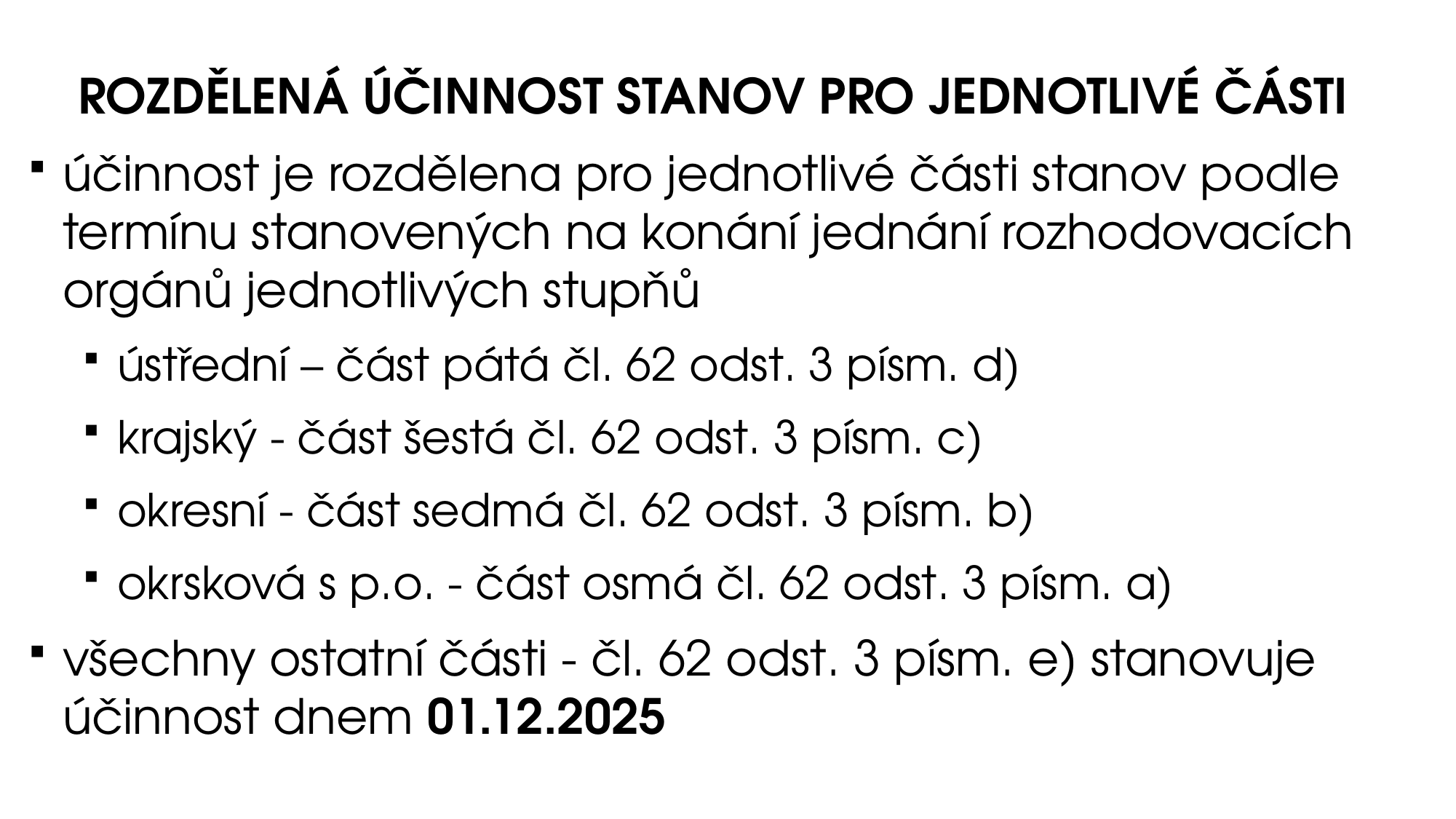

ROZDĚLENÁ ÚČINNOST STANOV PRO JEDNOTLIVÉ ČÁSTI
účinnost je rozdělena pro jednotlivé části stanov podle termínu stanovených na konání jednání rozhodovacích orgánů jednotlivých stupňů
ústřední – část pátá čl. 62 odst. 3 písm. d)
krajský - část šestá čl. 62 odst. 3 písm. c)
okresní - část sedmá čl. 62 odst. 3 písm. b)
okrsková s p.o. - část osmá čl. 62 odst. 3 písm. a)
všechny ostatní části - čl. 62 odst. 3 písm. e) stanovuje účinnost dnem 01.12.2025